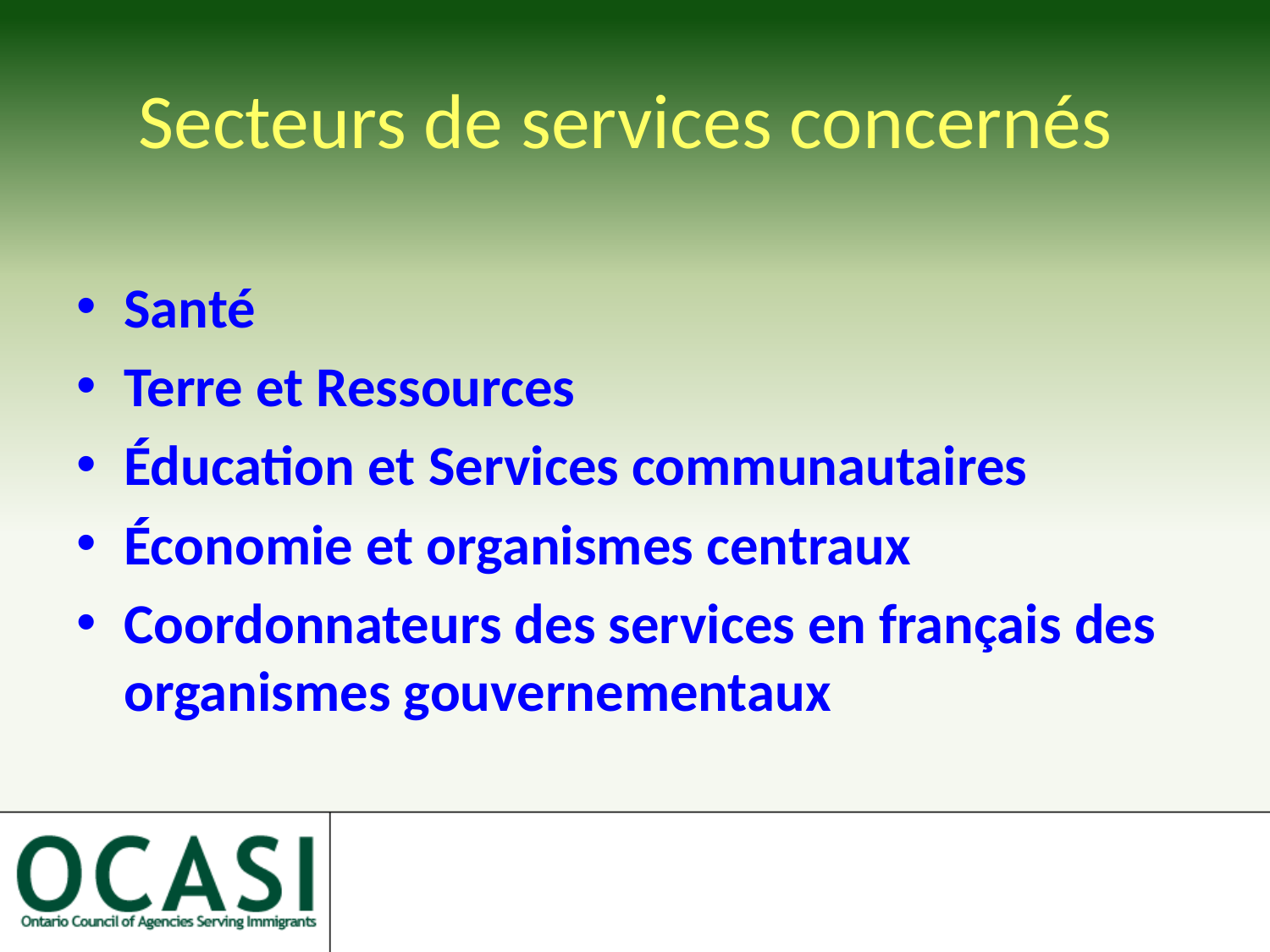

# Secteurs de services concernés

Santé
Terre et Ressources
Éducation et Services communautaires
Économie et organismes centraux
Coordonnateurs des services en français des organismes gouvernementaux